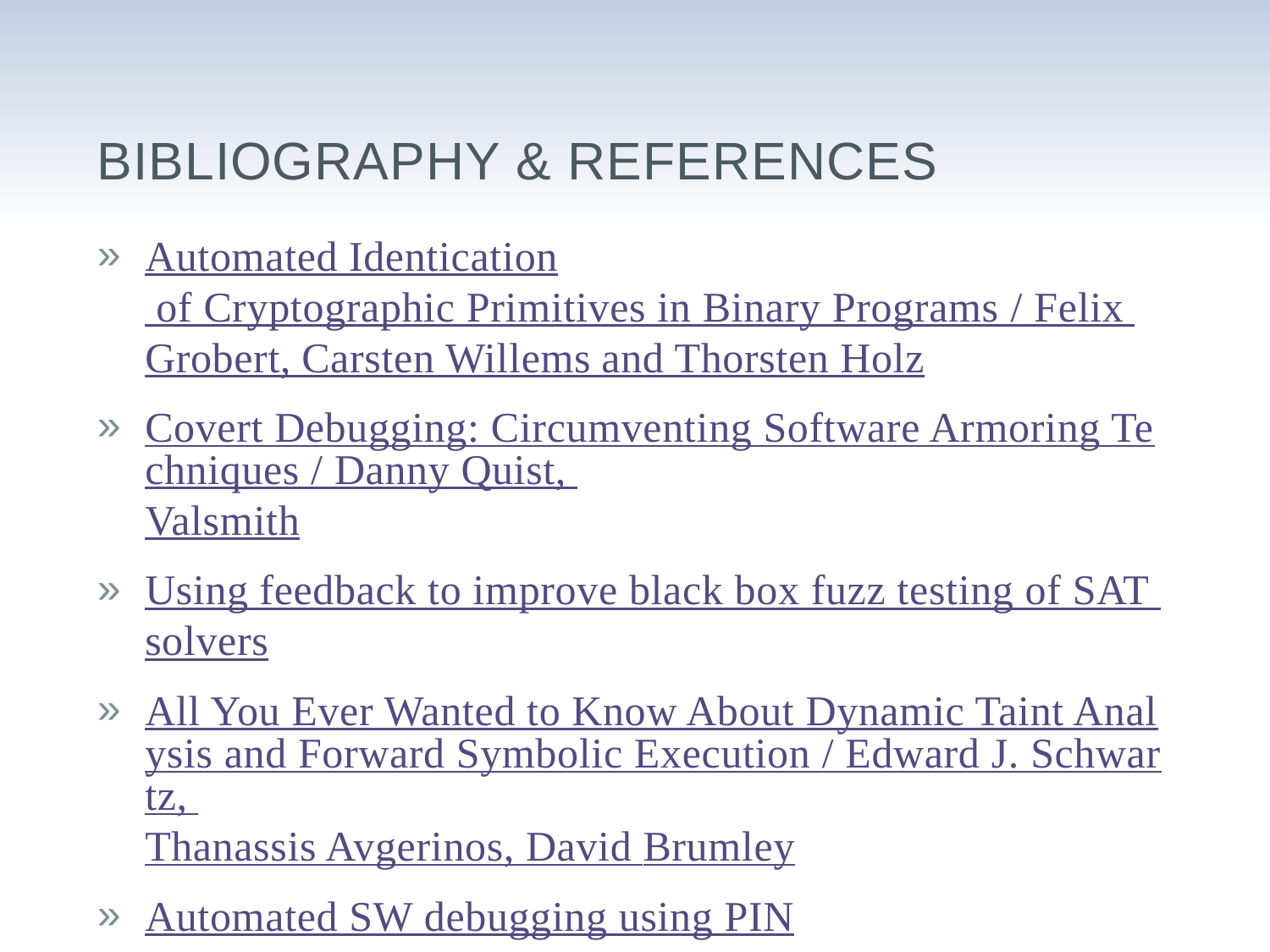

# Bibliography & References
Automated Identication of Cryptographic Primitives in Binary Programs / Felix Grobert, Carsten Willems and Thorsten Holz
Covert Debugging: Circumventing Software Armoring Techniques / Danny Quist, Valsmith
Using feedback to improve black box fuzz testing of SAT solvers
All You Ever Wanted to Know About Dynamic Taint Analysis and Forward Symbolic Execution / Edward J. Schwartz, Thanassis Avgerinos, David Brumley
Automated SW debugging using PIN